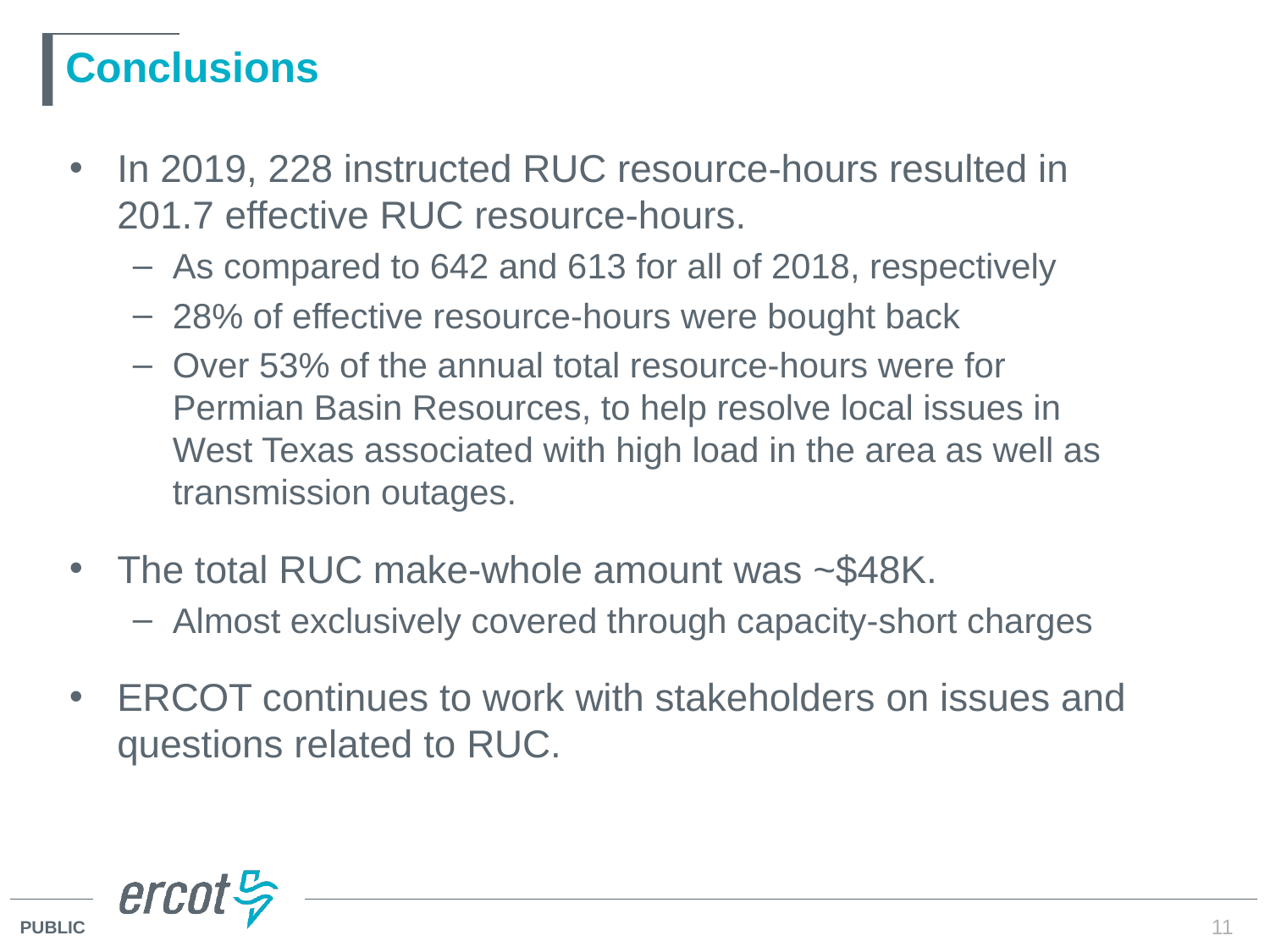

# Conclusions
In 2019, 228 instructed RUC resource-hours resulted in 201.7 effective RUC resource-hours.
As compared to 642 and 613 for all of 2018, respectively
28% of effective resource-hours were bought back
Over 53% of the annual total resource-hours were for Permian Basin Resources, to help resolve local issues in West Texas associated with high load in the area as well as transmission outages.

The total RUC make-whole amount was ~$48K.
Almost exclusively covered through capacity-short charges

ERCOT continues to work with stakeholders on issues and questions related to RUC.
11